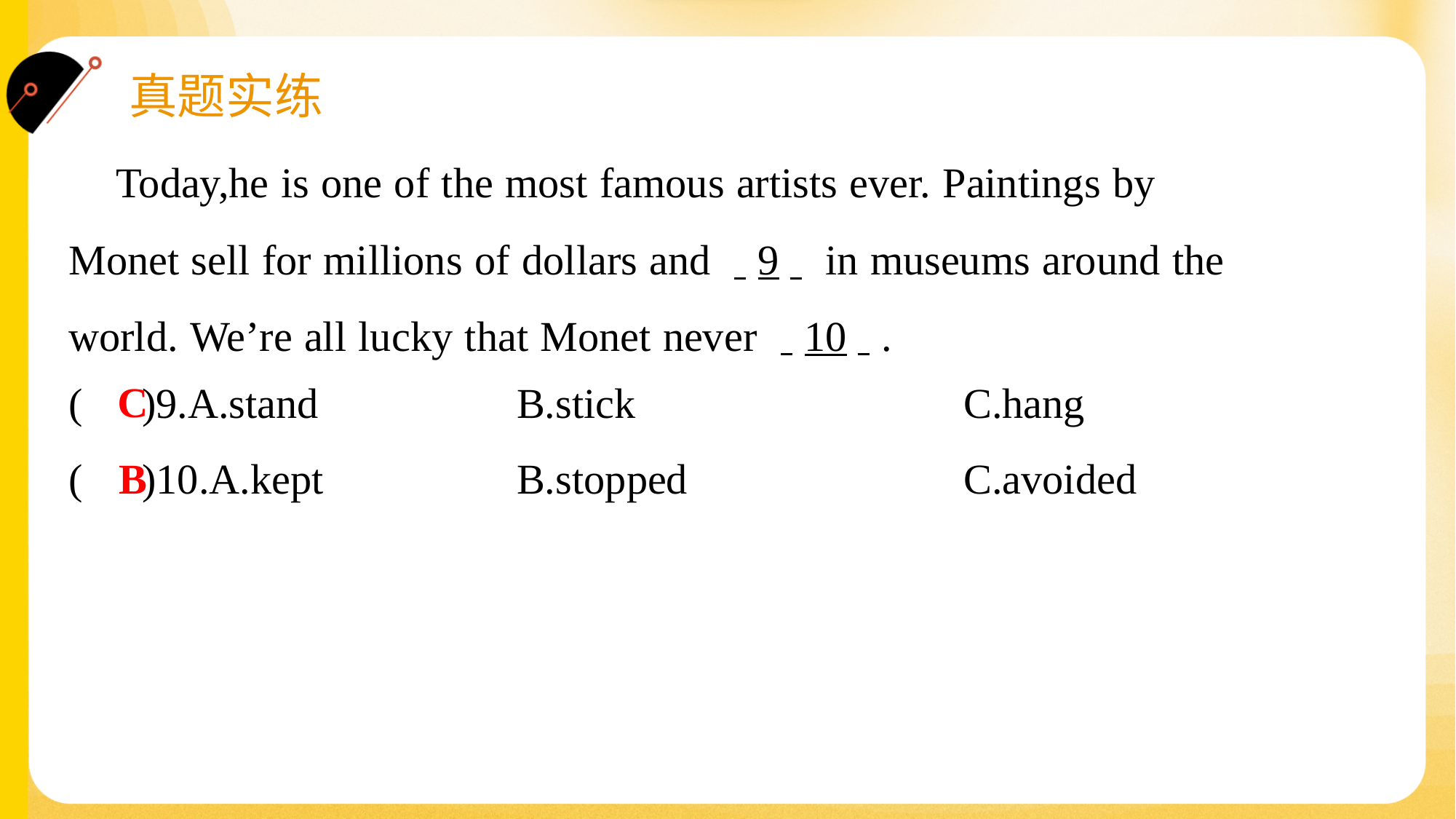

Today,he is one of the most famous artists ever. Paintings by
Monet sell for millions of dollars and . .9. . in museums around the
world. We’re all lucky that Monet never . .10. ..#6
C
(     )9.A.stand	B.stick	C.hang
B
(     )10.A.kept	B.stopped	C.avoided